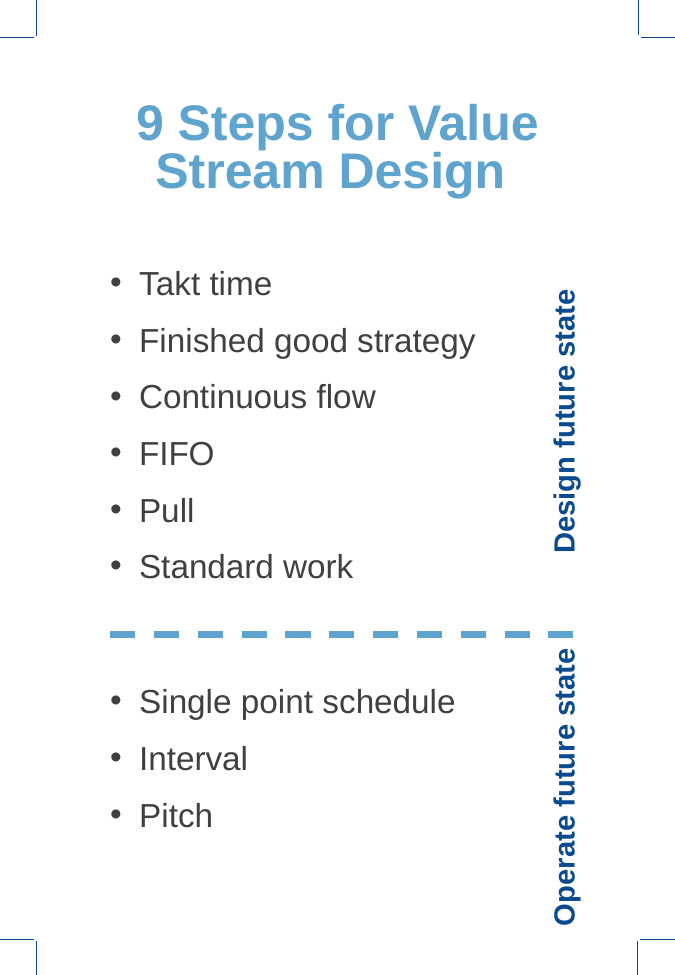

# 9 Steps for Value Stream Design
Takt time
Finished good strategy
Continuous flow
FIFO
Pull
Standard work

Design future state
Single point schedule
Interval
Pitch
Operate future state